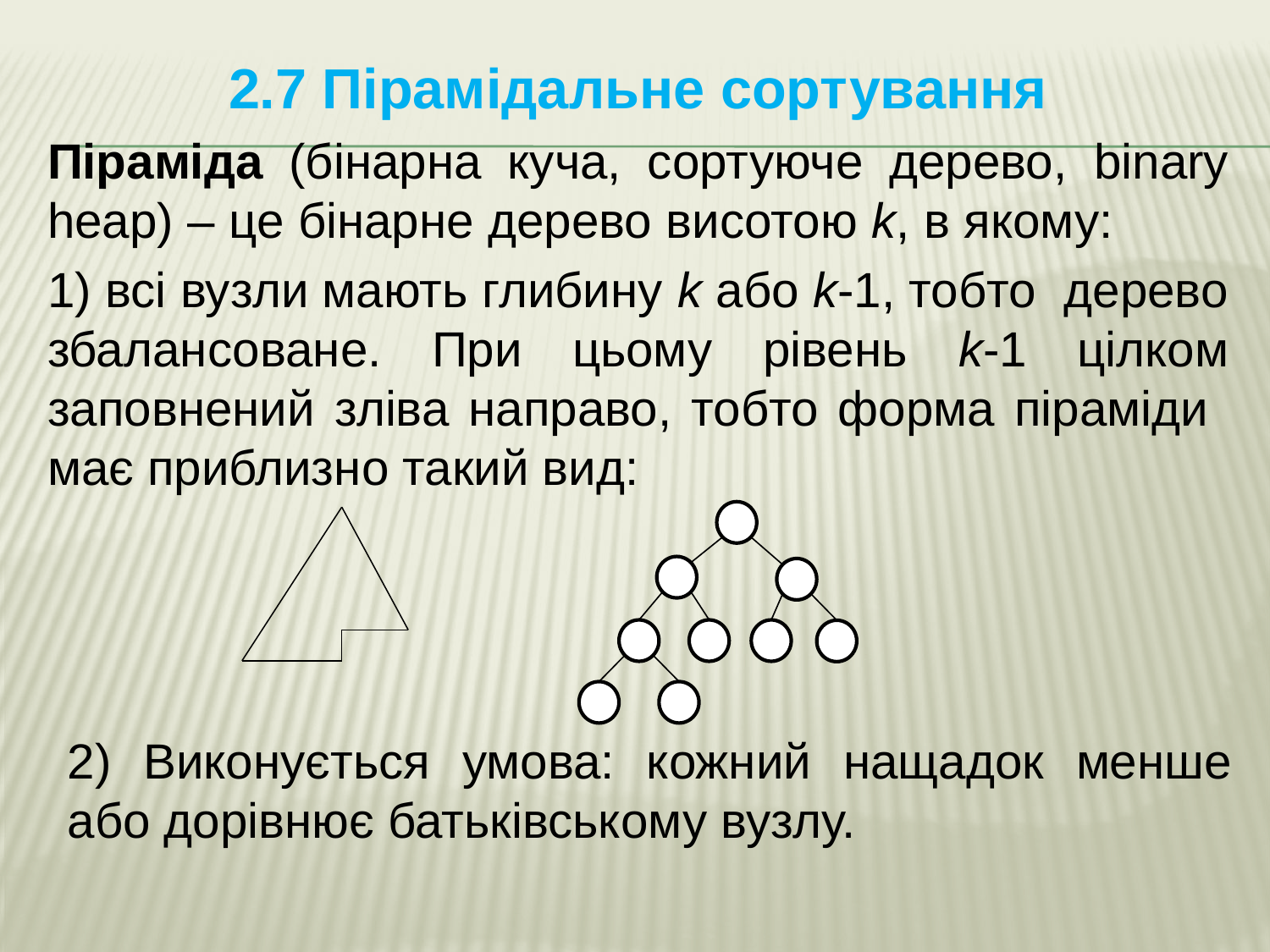

2.7 Пірамідальне сортування
Піраміда (бінарна куча, сортуюче дерево, binary heap) – це бінарне дерево висотою k, в якому:
1) всі вузли мають глибину k або k-1, тобто  дерево збалансоване. При цьому рівень k-1 цілком заповнений зліва направо, тобто форма піраміди  має приблизно такий вид:

2) Виконується умова: кожний нащадок менше або дорівнює батьківському вузлу.